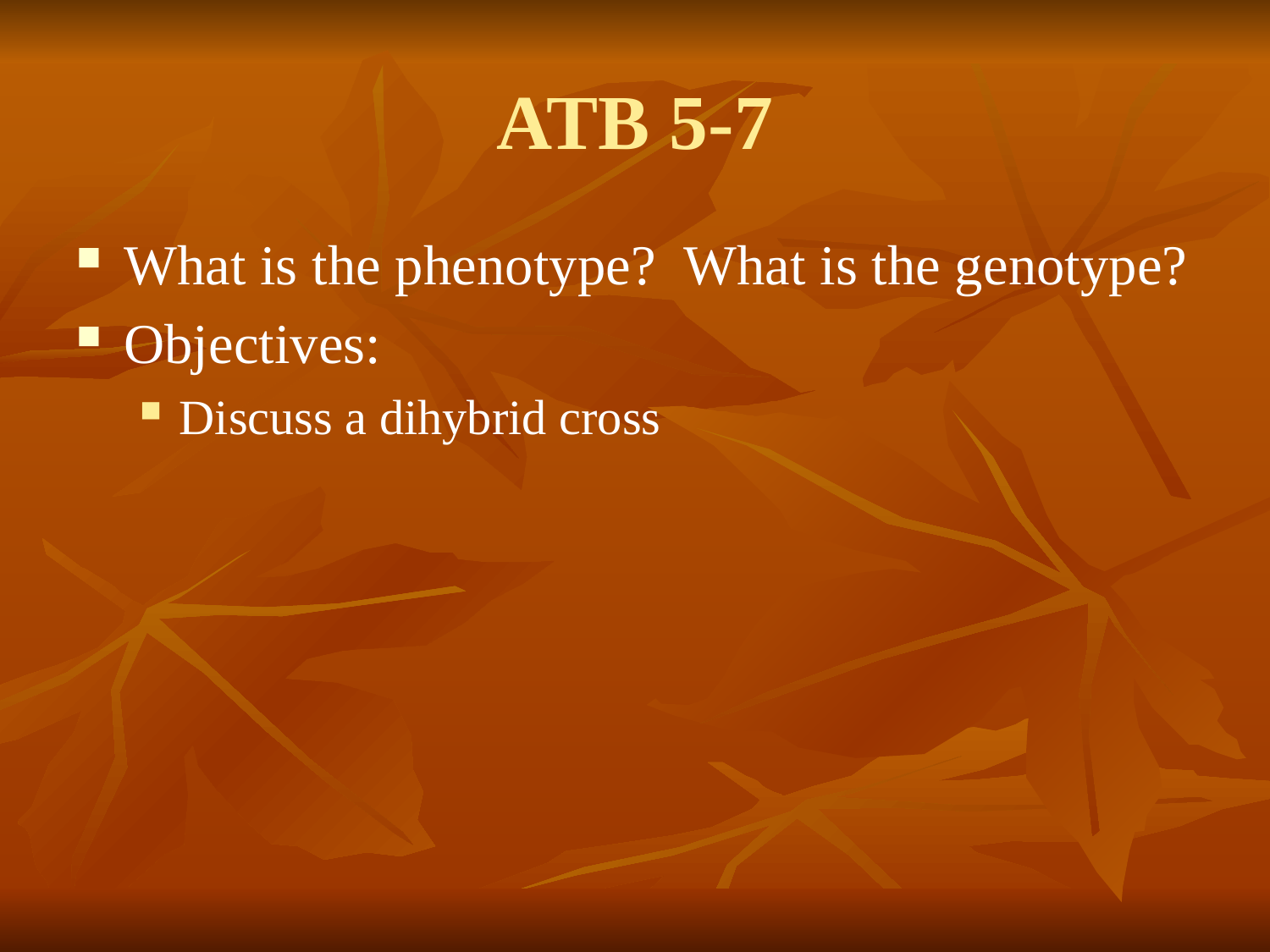

# ATB 5-7
What is the phenotype?  What is the genotype?
Objectives:
Discuss a dihybrid cross